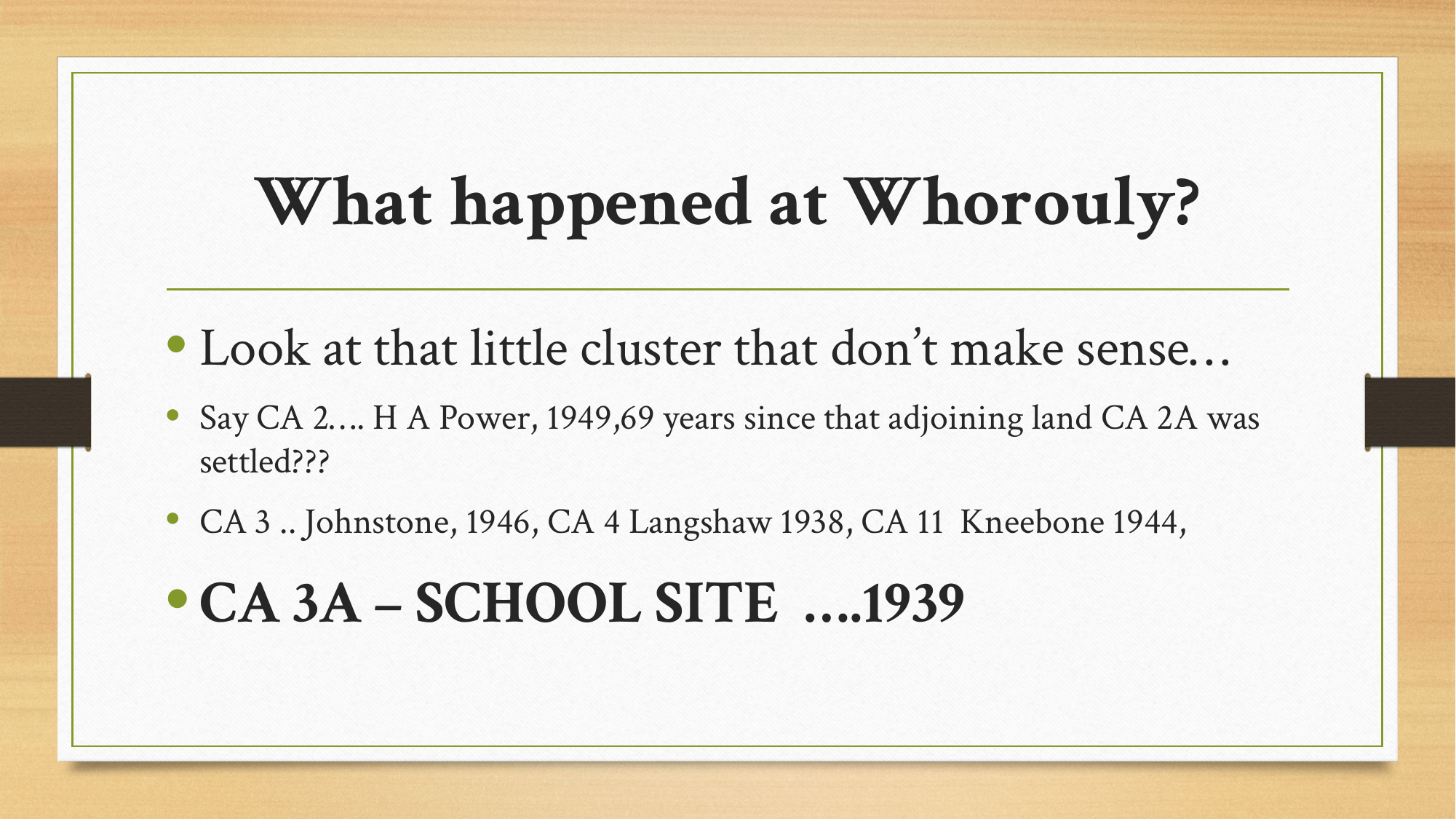

# What happened at Whorouly?
Look at that little cluster that don’t make sense…
Say CA 2…. H A Power, 1949,69 years since that adjoining land CA 2A was settled???
CA 3 .. Johnstone, 1946, CA 4 Langshaw 1938, CA 11  Kneebone 1944,
CA 3A – SCHOOL SITE  ….1939